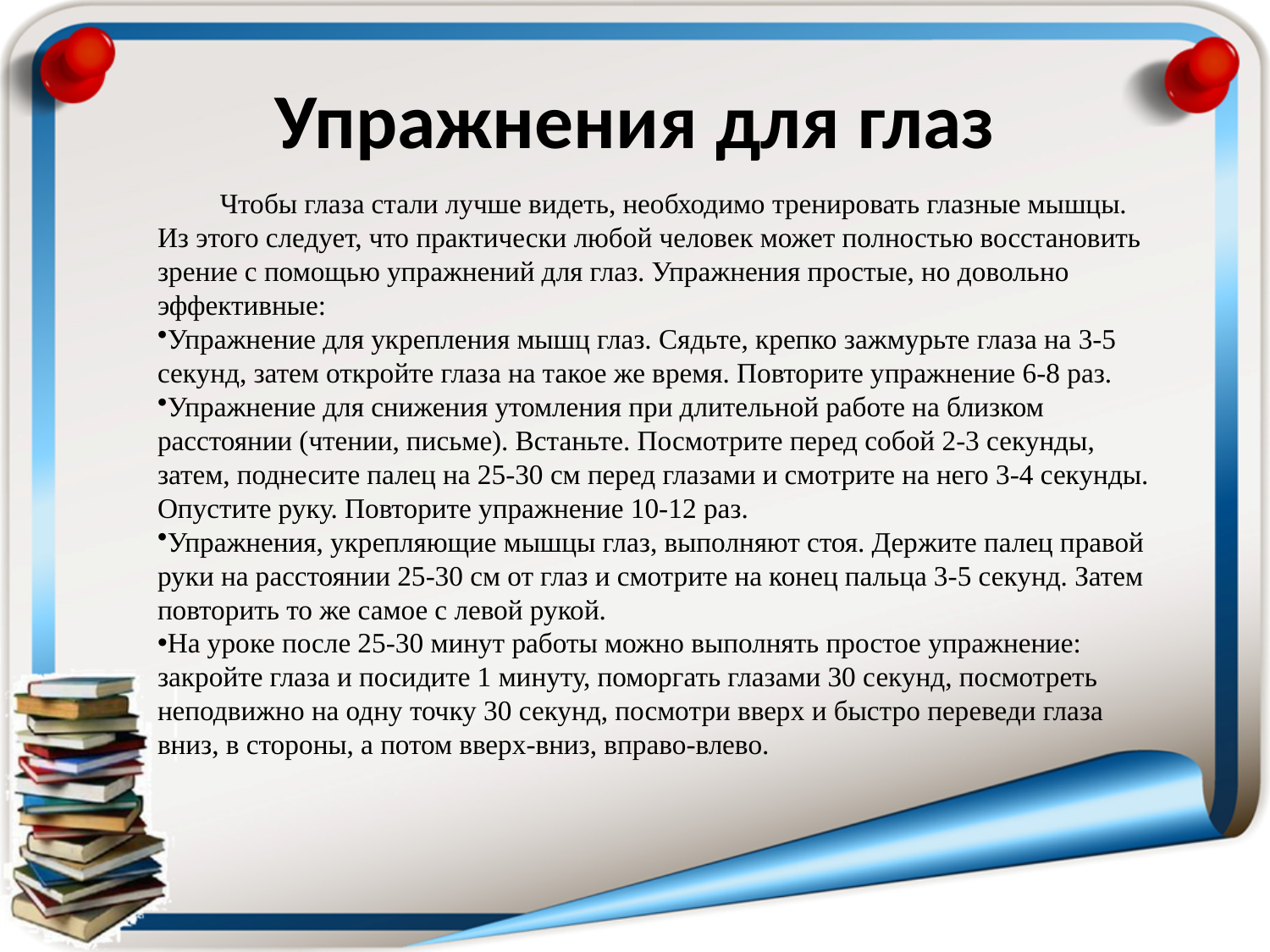

# Упражнения для глаз
Чтобы глаза стали лучше видеть, необходимо тренировать глазные мышцы.  Из этого следует, что практически любой человек может полностью восстановить зрение с помощью упражнений для глаз. Упражнения простые, но довольно эффективные:
Упражнение для укрепления мышц глаз. Сядьте, крепко зажмурьте глаза на 3-5 секунд, затем откройте глаза на такое же время. Повторите упражнение 6-8 раз.
Упражнение для снижения утомления при длительной работе на близком расстоянии (чтении, письме). Встаньте. Посмотрите перед собой 2-3 секунды, затем, поднесите палец на 25-30 см перед глазами и смотрите на него 3-4 секунды. Опустите руку. Повторите упражнение 10-12 раз.
Упражнения, укрепляющие мышцы глаз, выполняют стоя. Держите палец правой руки на расстоянии 25-30 см от глаз и смотрите на конец пальца 3-5 секунд. Затем повторить то же самое с левой рукой.
На уроке после 25-30 минут работы можно выполнять простое упражнение: закройте глаза и посидите 1 минуту, поморгать глазами 30 секунд, посмотреть неподвижно на одну точку 30 секунд, посмотри вверх и быстро переведи глаза вниз, в стороны, а потом вверх-вниз, вправо-влево.